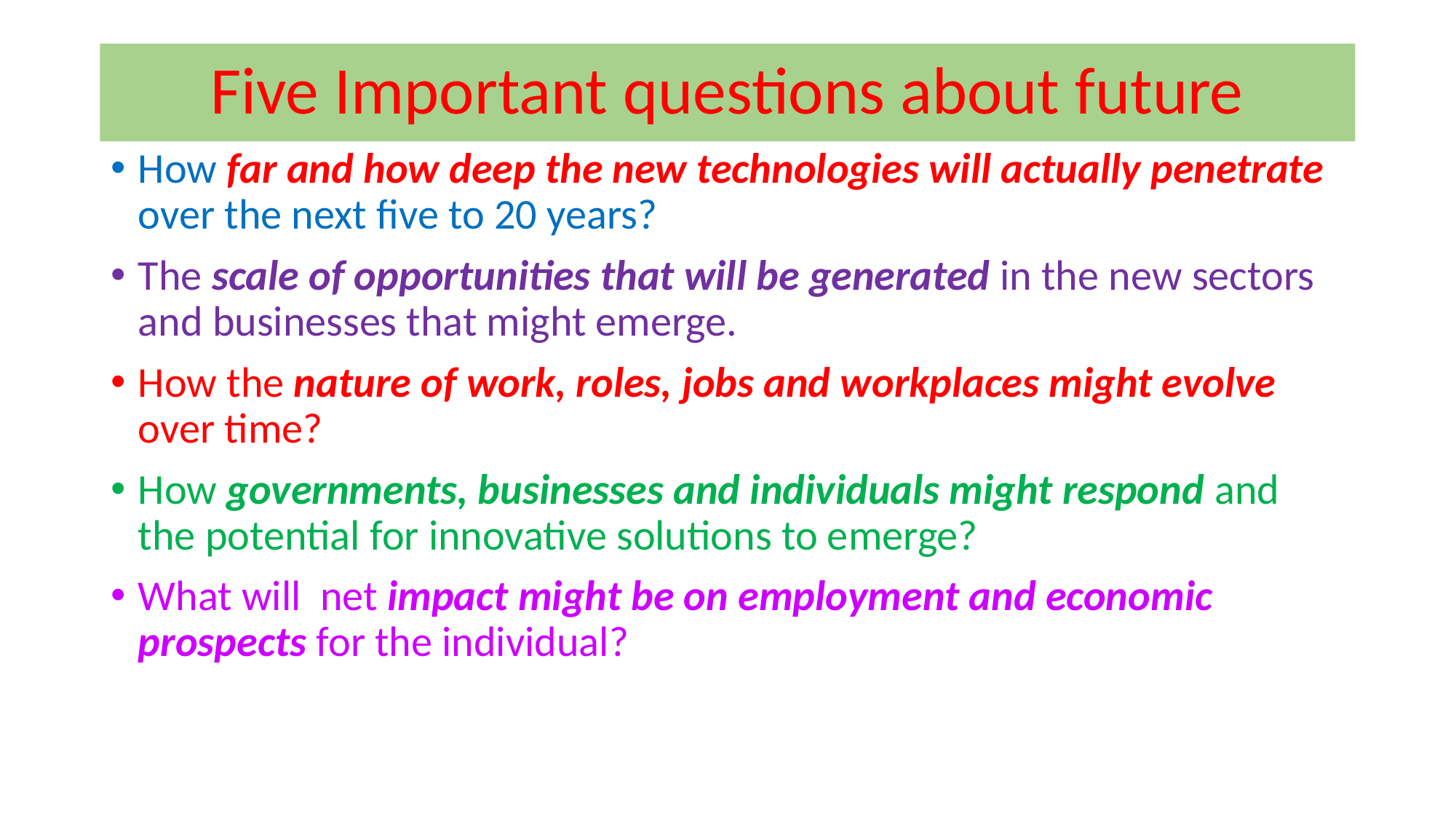

# Five Important questions about future
How far and how deep the new technologies will actually penetrate over the next five to 20 years?
The scale of opportunities that will be generated in the new sectors and businesses that might emerge.
How the nature of work, roles, jobs and workplaces might evolve over time?
How governments, businesses and individuals might respond and the potential for innovative solutions to emerge?
What will  net impact might be on employment and economic prospects for the individual?